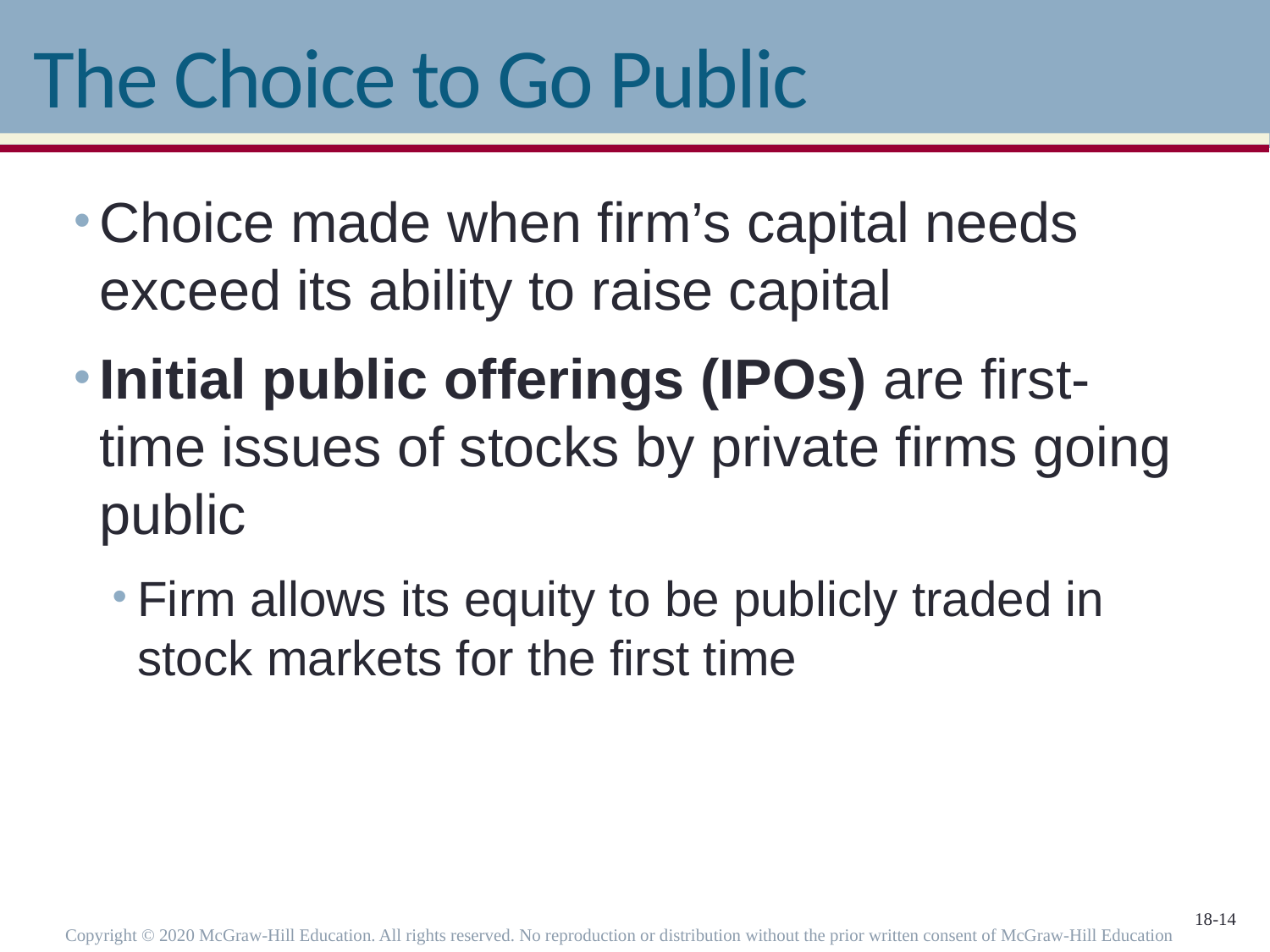

# The Choice to Go Public
Choice made when firm’s capital needs exceed its ability to raise capital
Initial public offerings (IPOs) are first-time issues of stocks by private firms going public
Firm allows its equity to be publicly traded in stock markets for the first time
Copyright © 2020 McGraw-Hill Education. All rights reserved. No reproduction or distribution without the prior written consent of McGraw-Hill Education